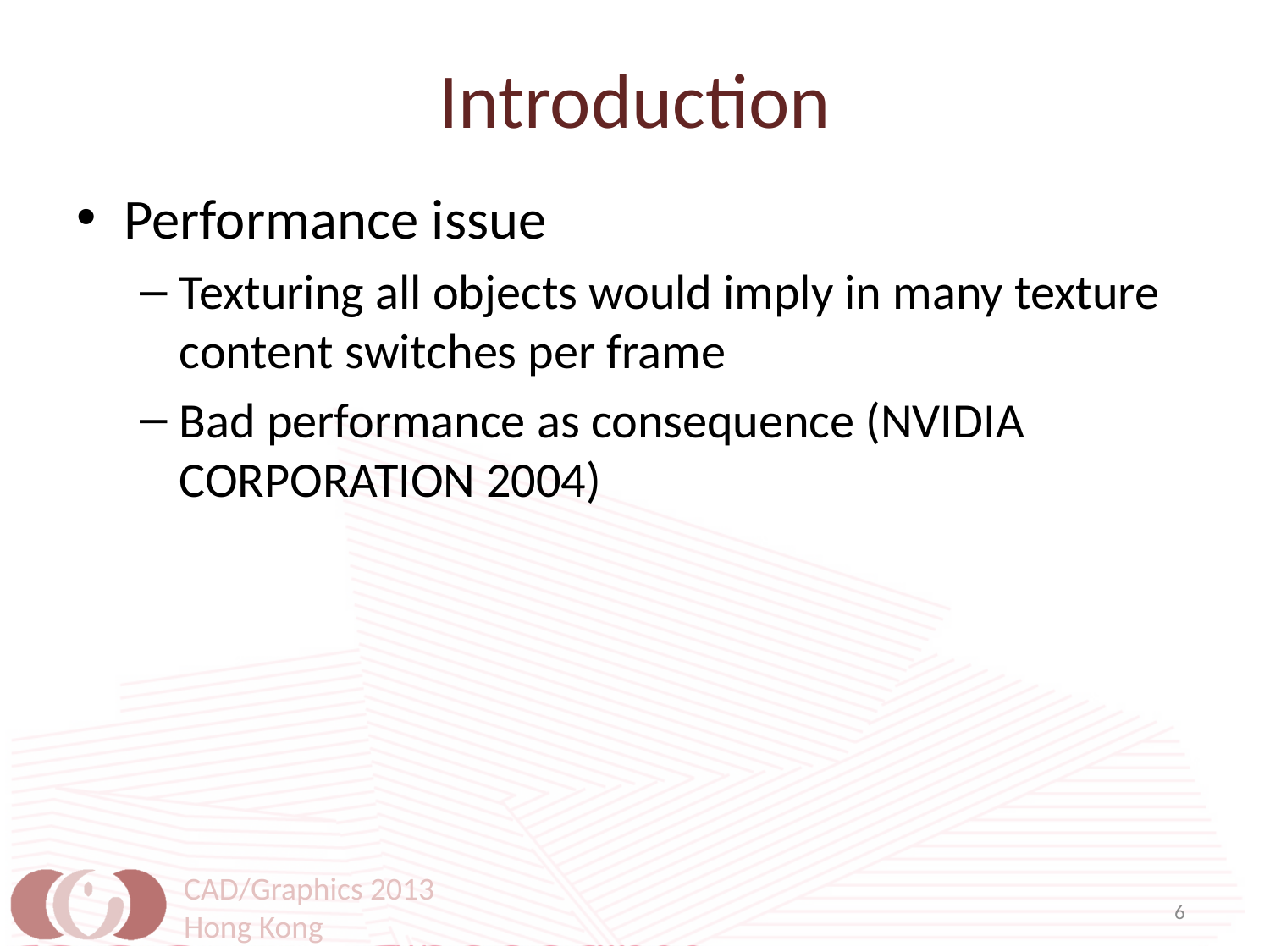

# Introduction
Performance issue
Texturing all objects would imply in many texture content switches per frame
Bad performance as consequence (NVIDIA CORPORATION 2004)

CAD/Graphics 2013
Hong Kong